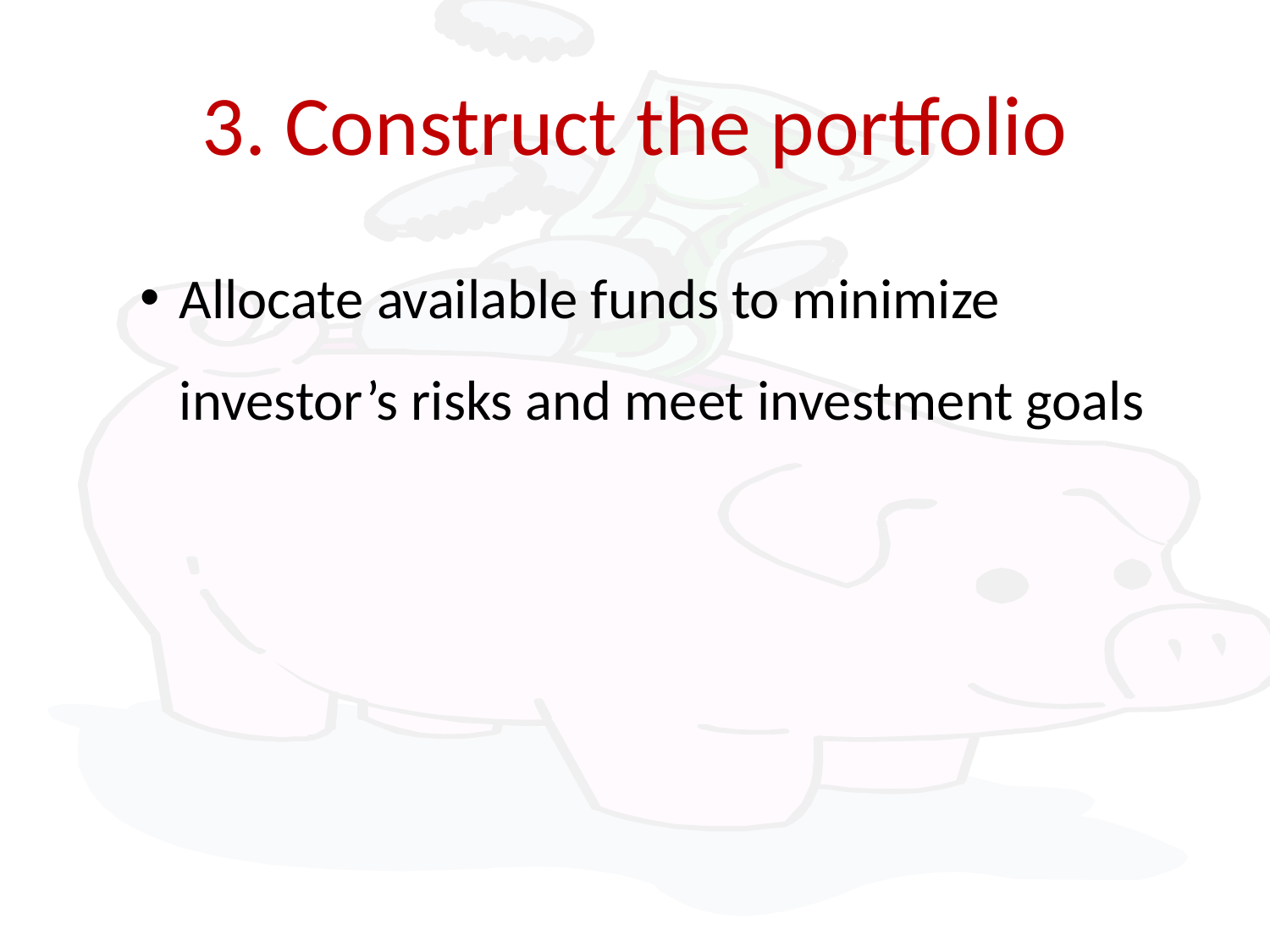

# 3. Construct the portfolio
Allocate available funds to minimize investor’s risks and meet investment goals